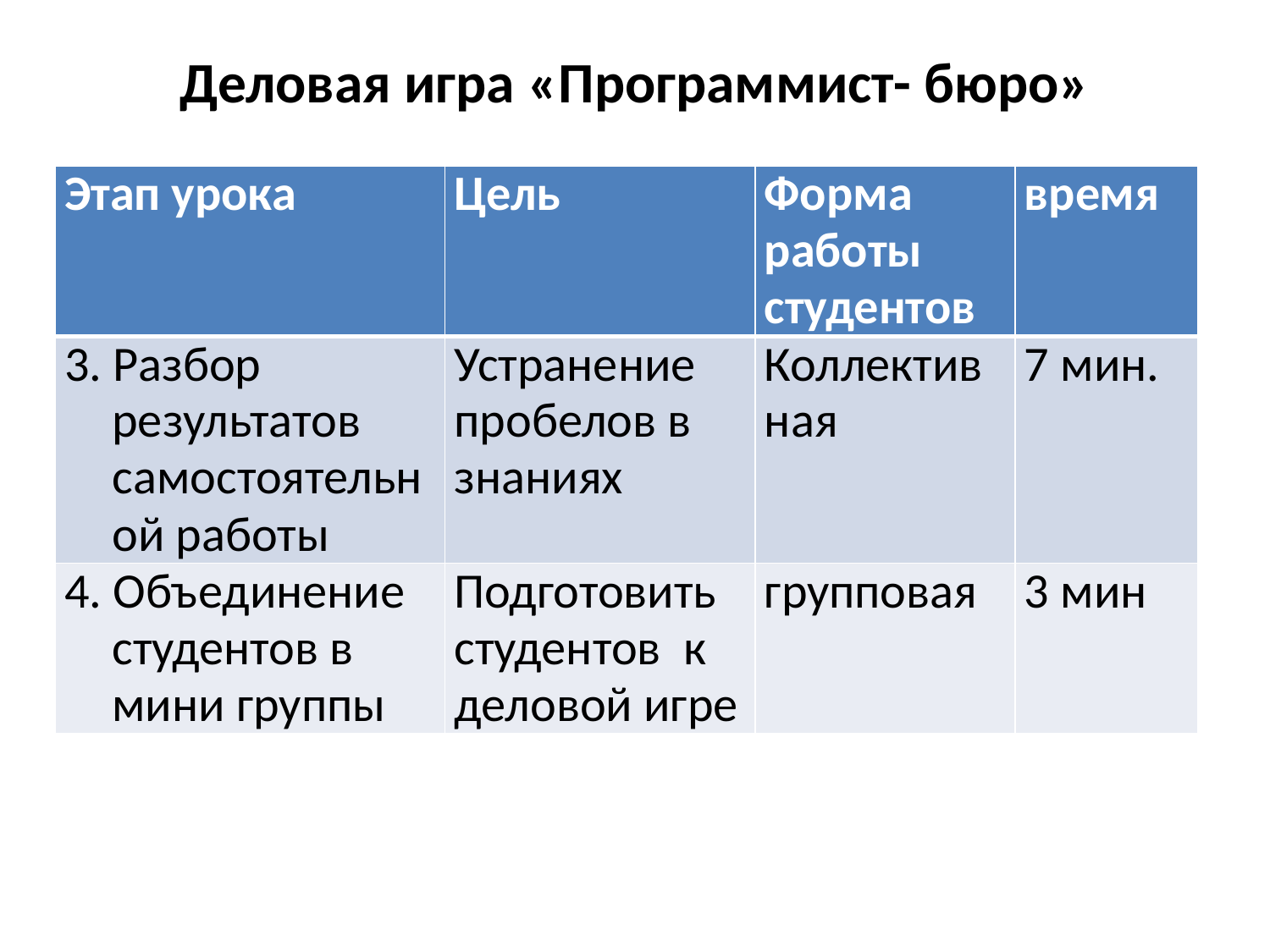

# Деловая игра «Программист- бюро»
| Этап урока | Цель | Форма работы студентов | время |
| --- | --- | --- | --- |
| 3. Разбор результатов самостоятельной работы | Устранение пробелов в знаниях | Коллективная | 7 мин. |
| 4. Объединение студентов в мини группы | Подготовить студентов к деловой игре | групповая | 3 мин |